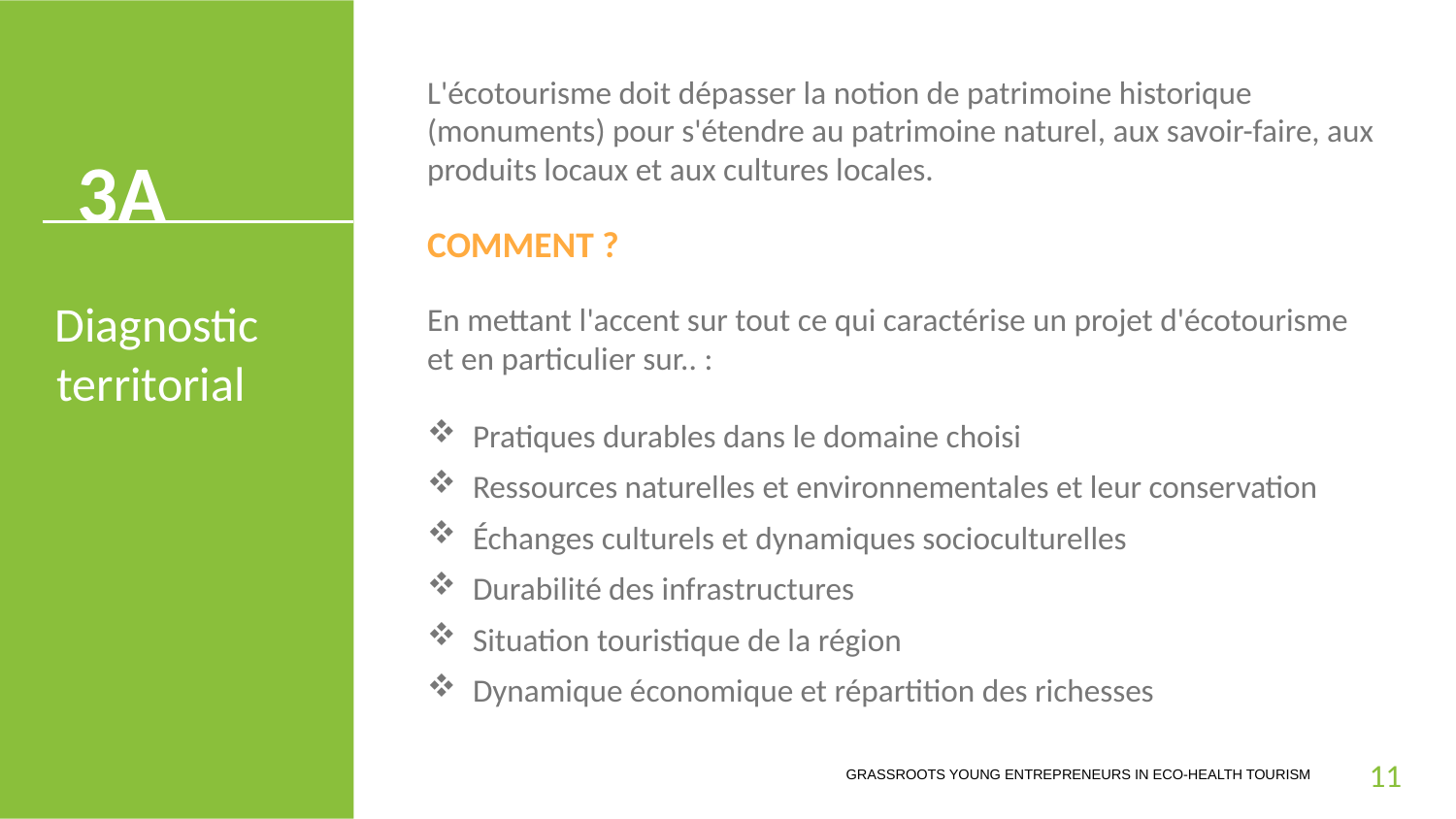

L'écotourisme doit dépasser la notion de patrimoine historique (monuments) pour s'étendre au patrimoine naturel, aux savoir-faire, aux produits locaux et aux cultures locales.

COMMENT ?

En mettant l'accent sur tout ce qui caractérise un projet d'écotourisme et en particulier sur.. :

Pratiques durables dans le domaine choisi
Ressources naturelles et environnementales et leur conservation
Échanges culturels et dynamiques socioculturelles
Durabilité des infrastructures
Situation touristique de la région
Dynamique économique et répartition des richesses

3A
3A
Diagnostic territorial

Diagnostic territorial

11
GRASSROOTS YOUNG ENTREPRENEURS IN ECO-HEALTH TOURISM